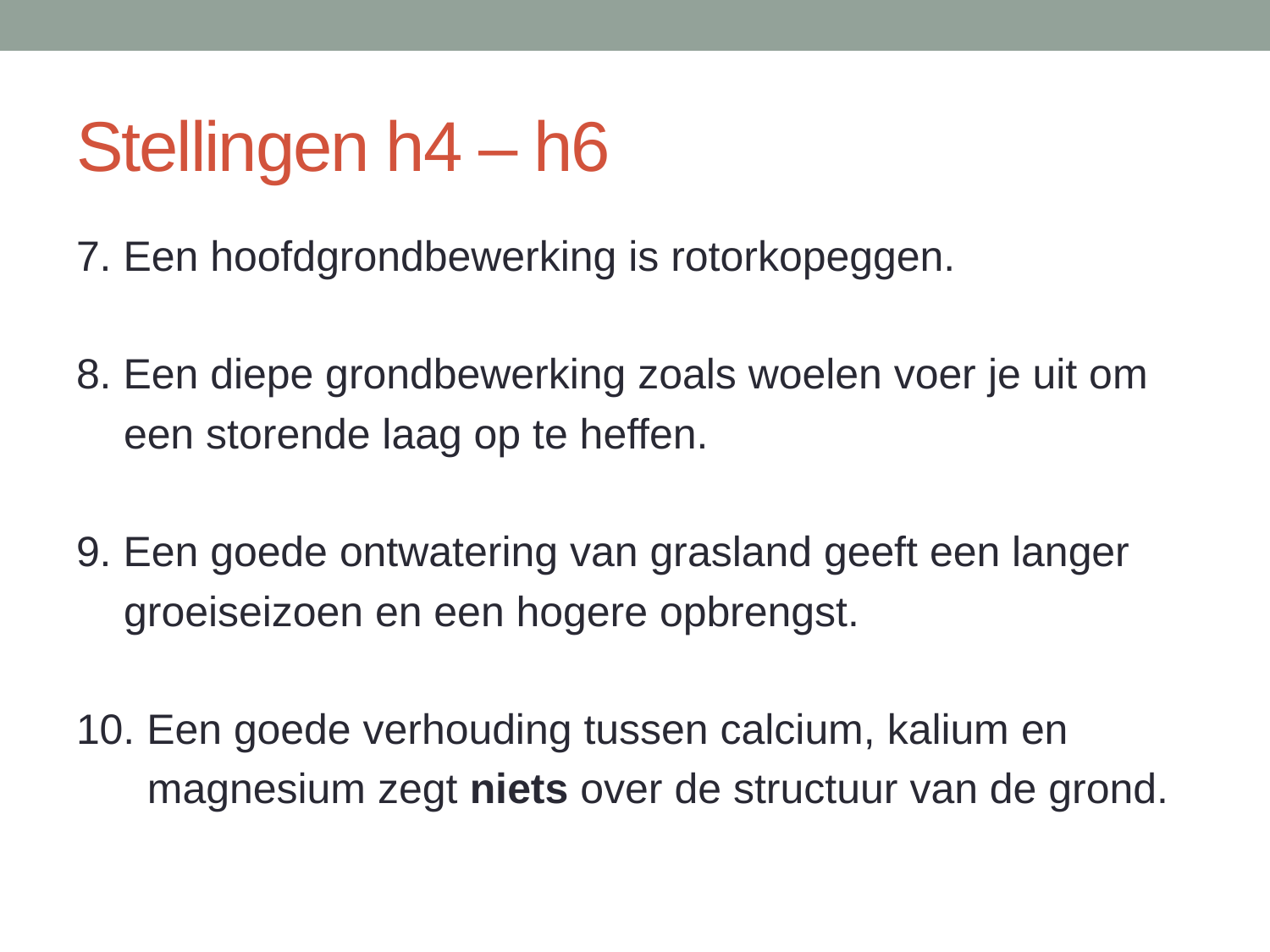

# Stellingen h4 – h6
7. Een hoofdgrondbewerking is rotorkopeggen.

8. Een diepe grondbewerking zoals woelen voer je uit om
    een storende laag op te heffen.

9. Een goede ontwatering van grasland geeft een langer
    groeiseizoen en een hogere opbrengst.

10. Een goede verhouding tussen calcium, kalium en
      magnesium zegt niets over de structuur van de grond.